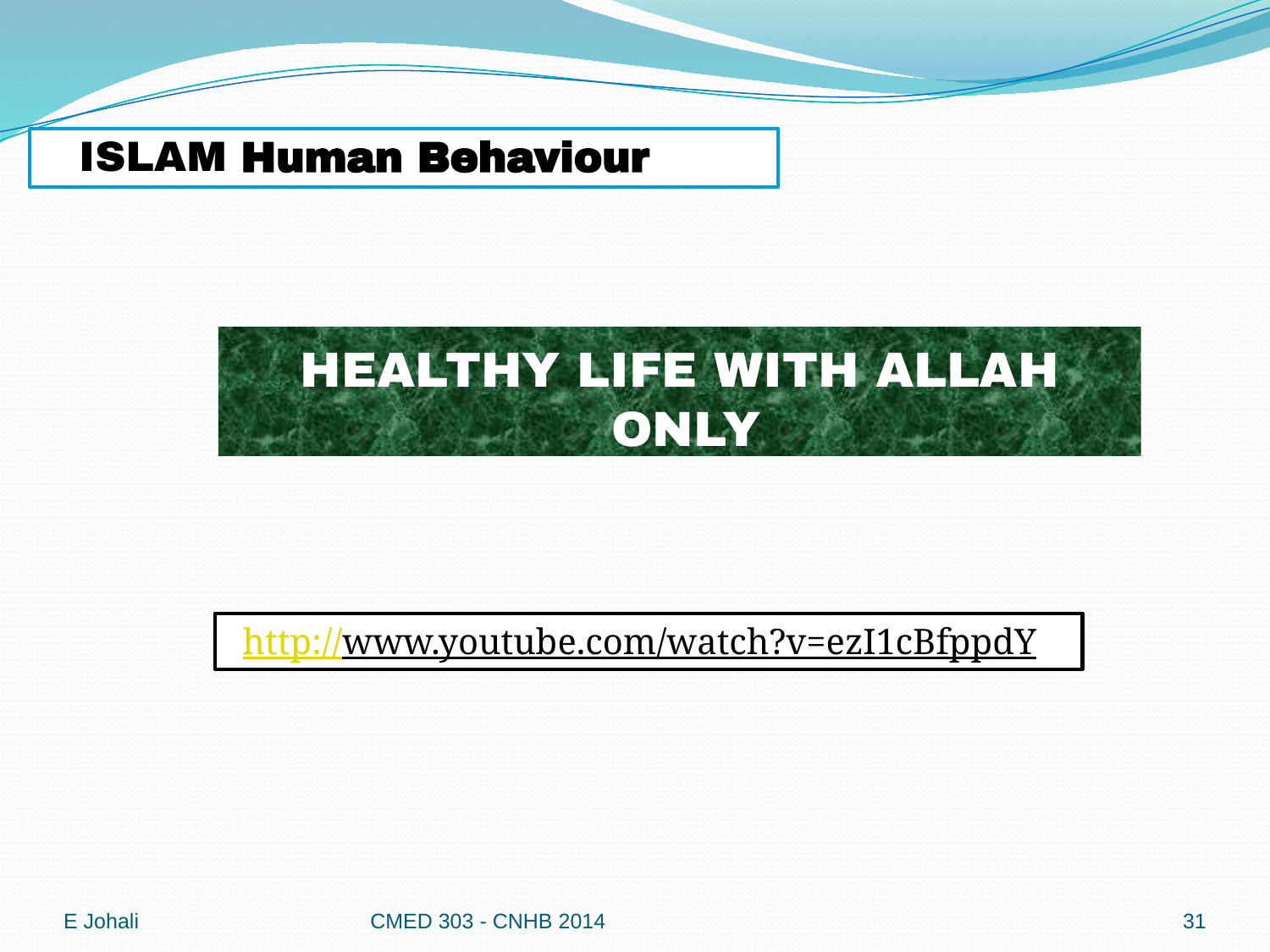

ISLAM Human Behaviour
# HEALTHY LIFE WITH ALLAH ONLY
http://www.youtube.com/watch?v=ezI1cBfppdY
E Johali
CMED 303 - CNHB 2014
31